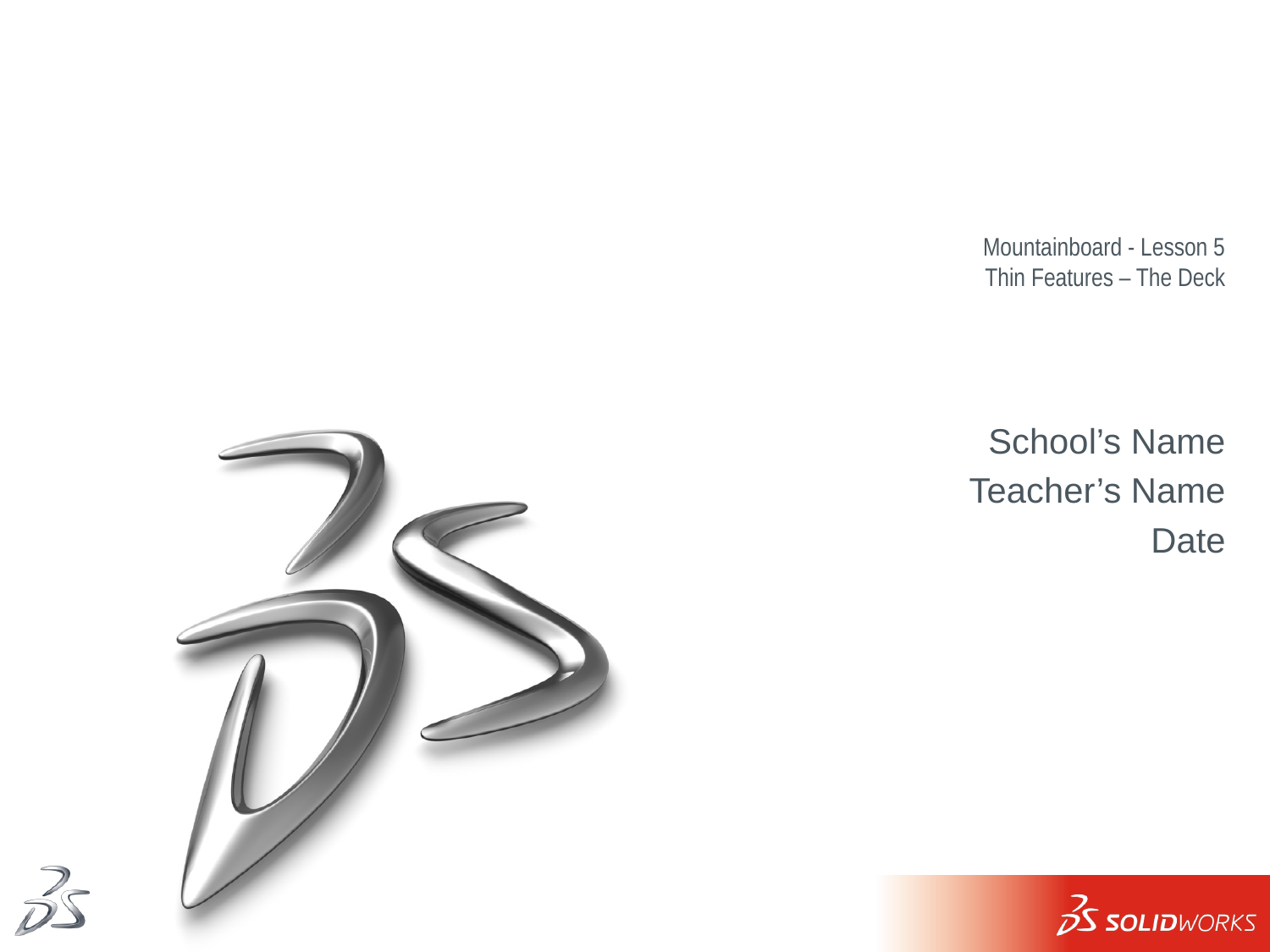

# Mountainboard - Lesson 5 Thin Features – The Deck
School’s Name
Teacher’s Name
Date